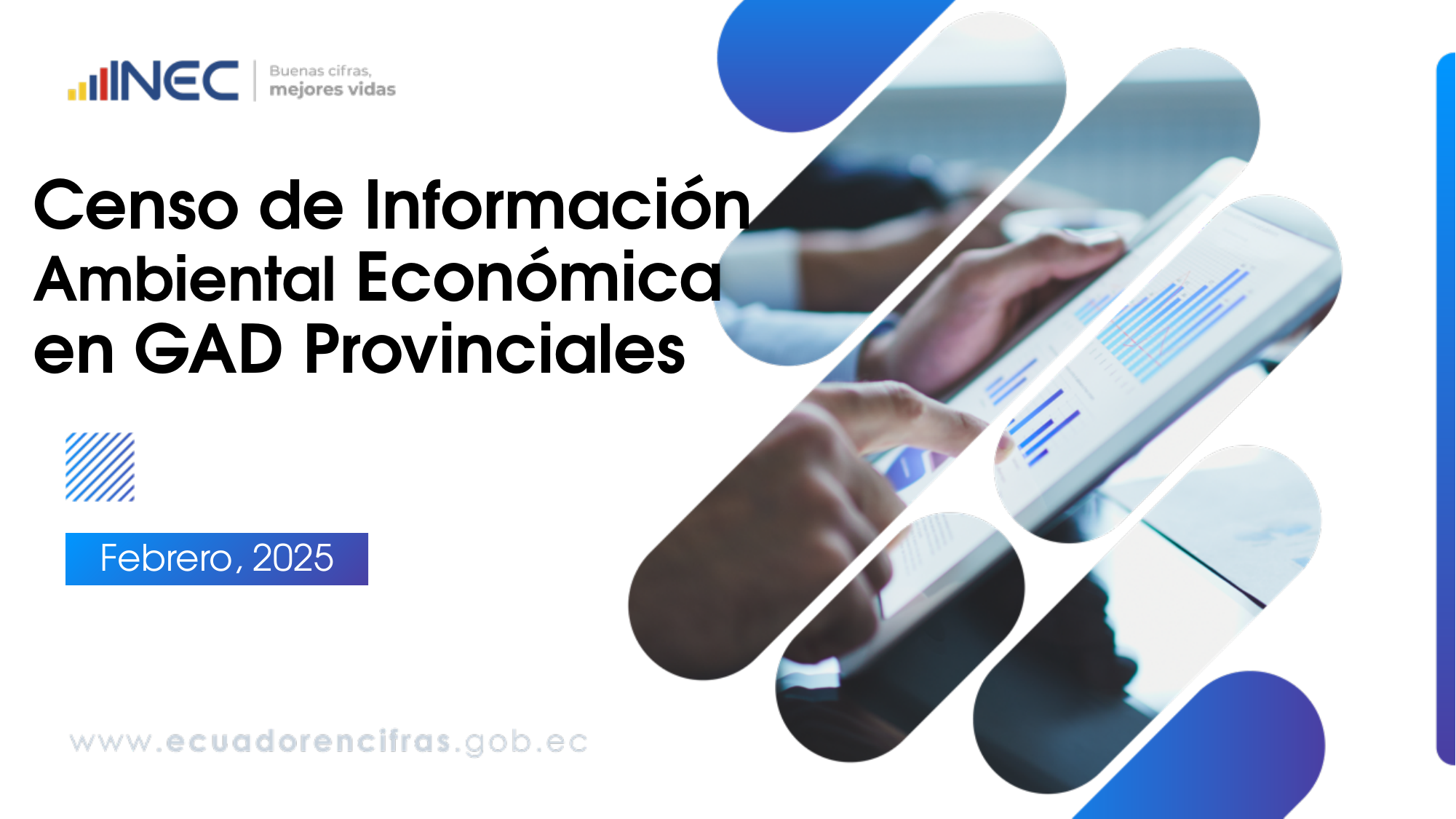

# Censo de Información Ambiental Económica en GAD Provinciales
Febrero, 2025